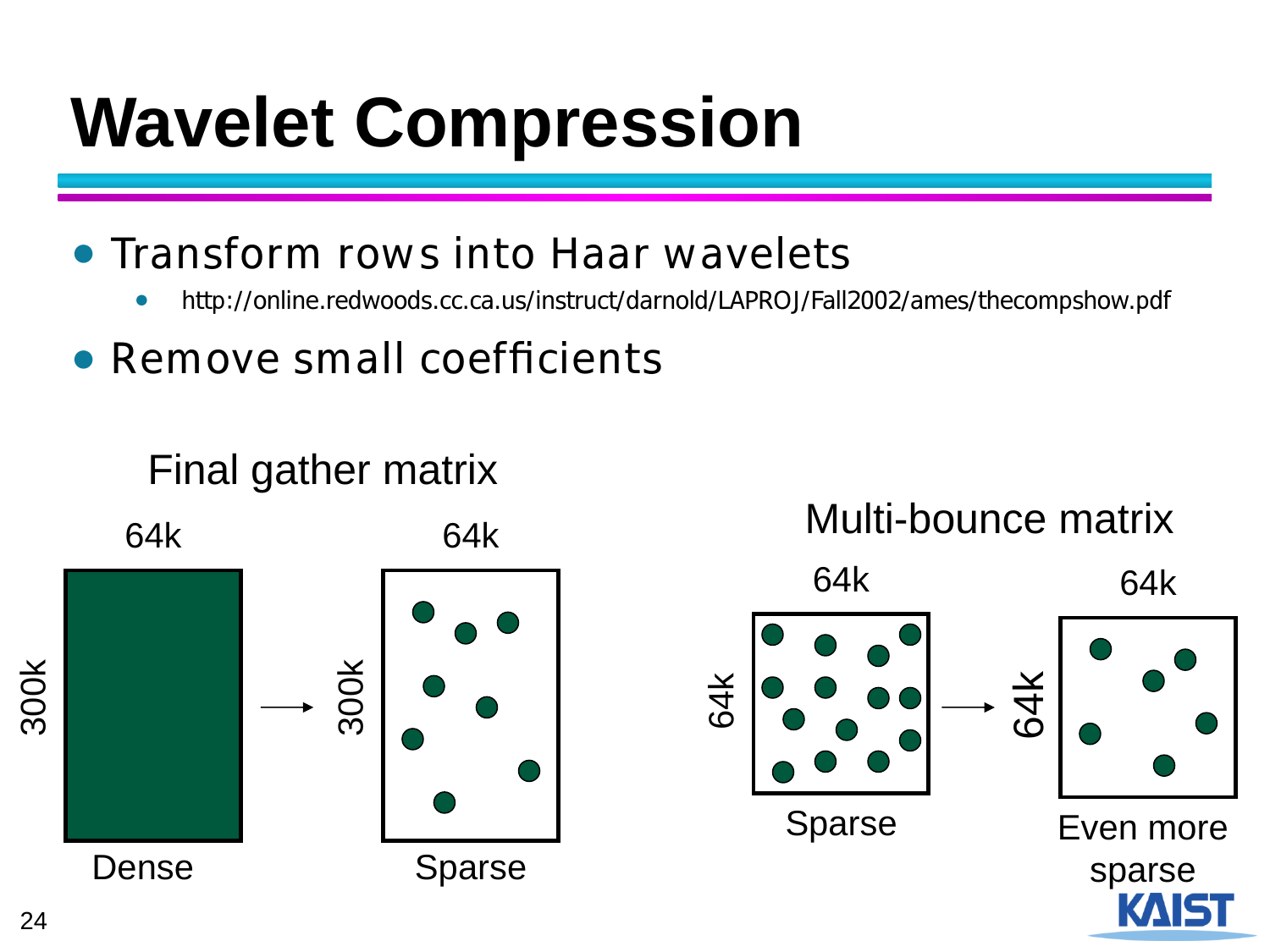

# Wavelet Compression
Transform rows into Haar wavelets
http://online.redwoods.cc.ca.us/instruct/darnold/LAPROJ/Fall2002/ames/thecompshow.pdf
Remove small coefficients
Final gather matrix
Multi-bounce matrix
64k
64k
64k
64k

300k
300k

64k
64k

Sparse
Even more sparse
Dense
Sparse